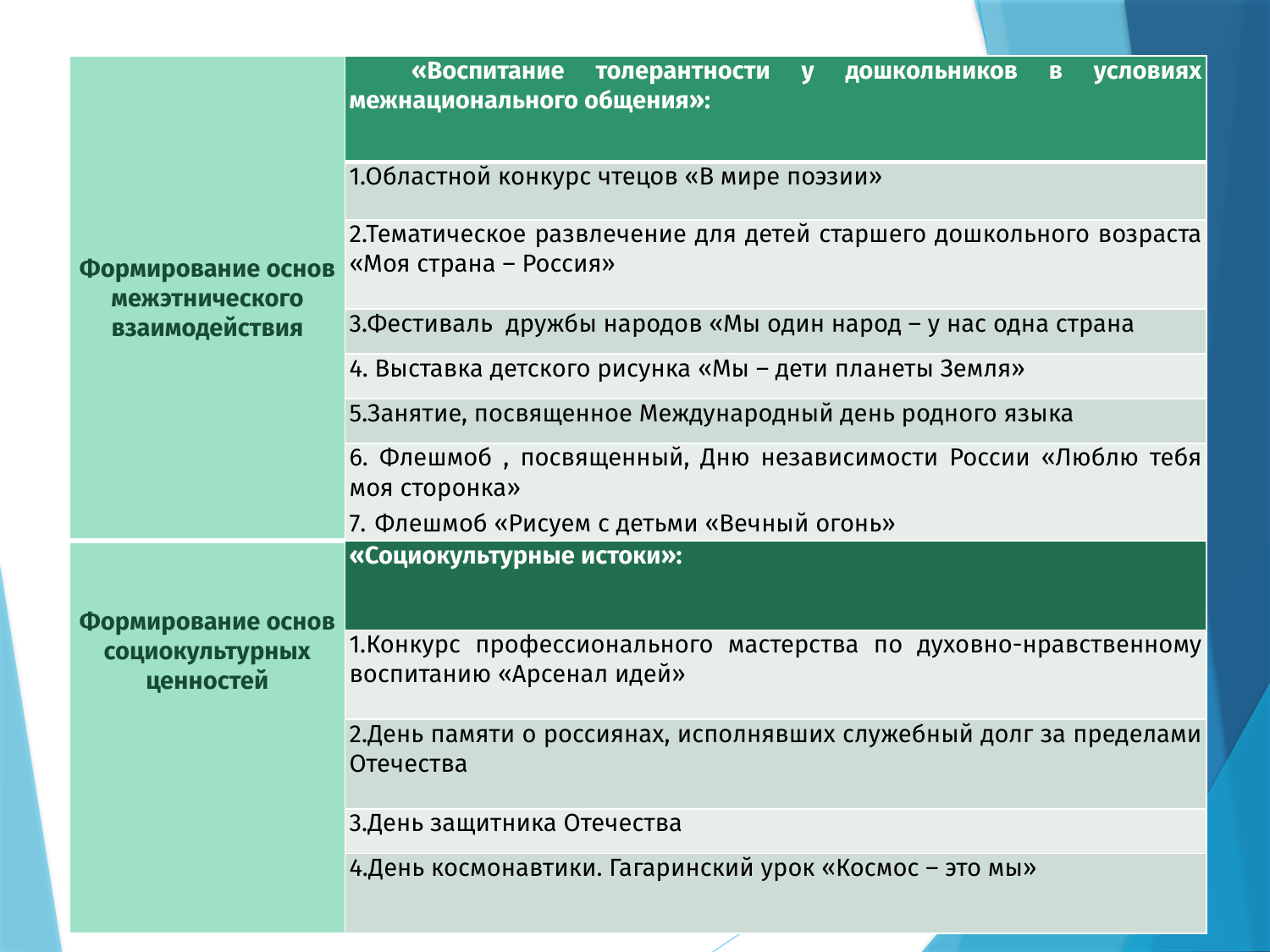

| Формирование основ межэтнического взаимодействия | «Воспитание толерантности у дошкольников в условиях межнационального общения»: |
| --- | --- |
|  | 1.Областной конкурс чтецов «В мире поэзии» |
|  | 2.Тематическое развлечение для детей старшего дошкольного возраста «Моя страна – Россия» |
|  | 3.Фестиваль дружбы народов «Мы один народ – у нас одна страна |
|  | 4. Выставка детского рисунка «Мы – дети планеты Земля» |
|  | 5.Занятие, посвященное Международный день родного языка |
|  | 6. Флешмоб , посвященный, Дню независимости России «Люблю тебя моя сторонка» 7. Флешмоб «Рисуем с детьми «Вечный огонь» |
| Формирование основ социокультурных ценностей | «Социокультурные истоки»: |
|  | 1.Конкурс профессионального мастерства по духовно-нравственному воспитанию «Арсенал идей» |
|  | 2.День памяти о россиянах, исполнявших служебный долг за пределами Отечества |
|  | 3.День защитника Отечества |
|  | 4.День космонавтики. Гагаринский урок «Космос – это мы» |